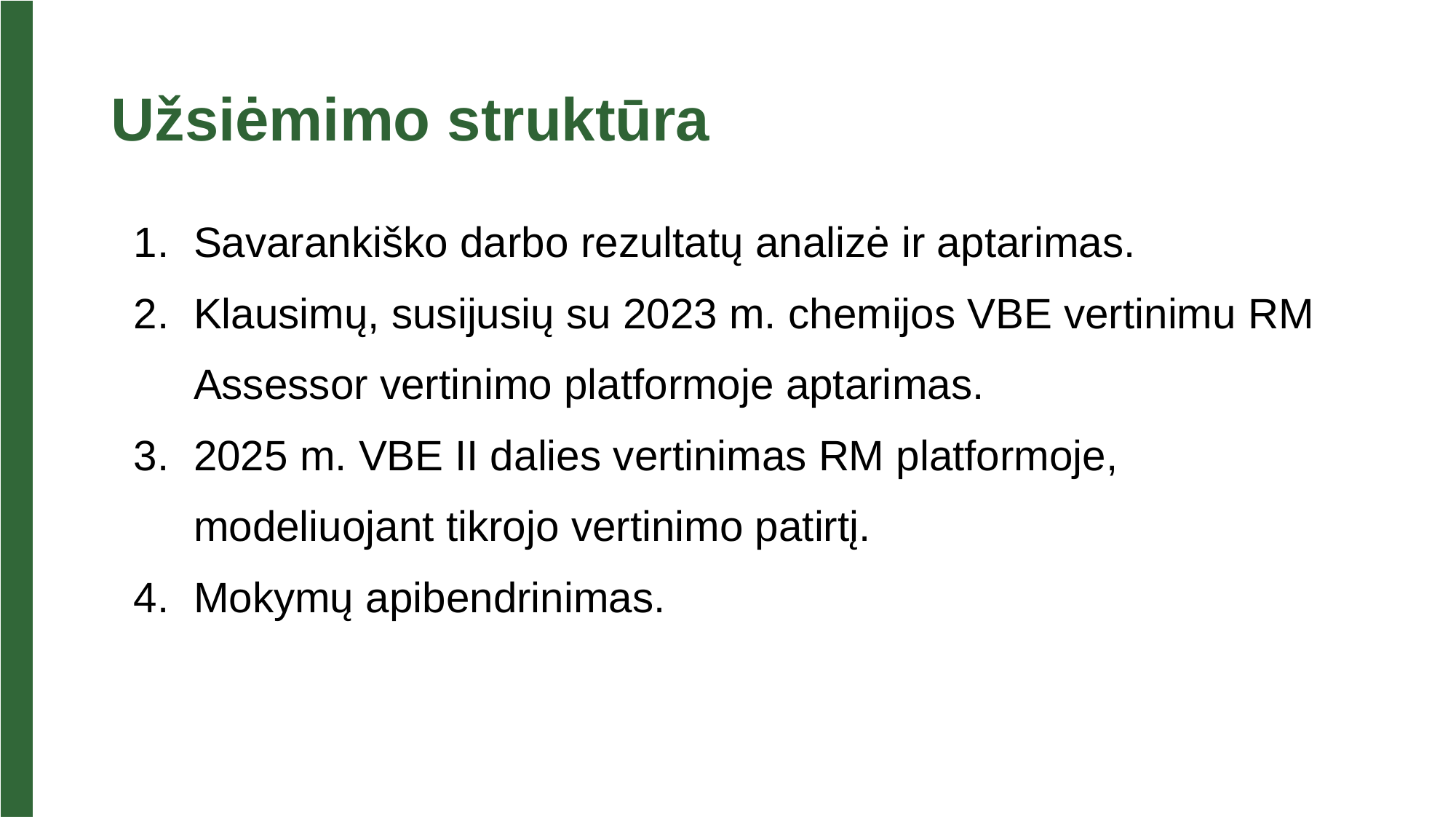

# Užsiėmimo struktūra
Savarankiško darbo rezultatų analizė ir aptarimas.
Klausimų, susijusių su 2023 m. chemijos VBE vertinimu RM Assessor vertinimo platformoje aptarimas.
2025 m. VBE II dalies vertinimas RM platformoje, modeliuojant tikrojo vertinimo patirtį.
Mokymų apibendrinimas.